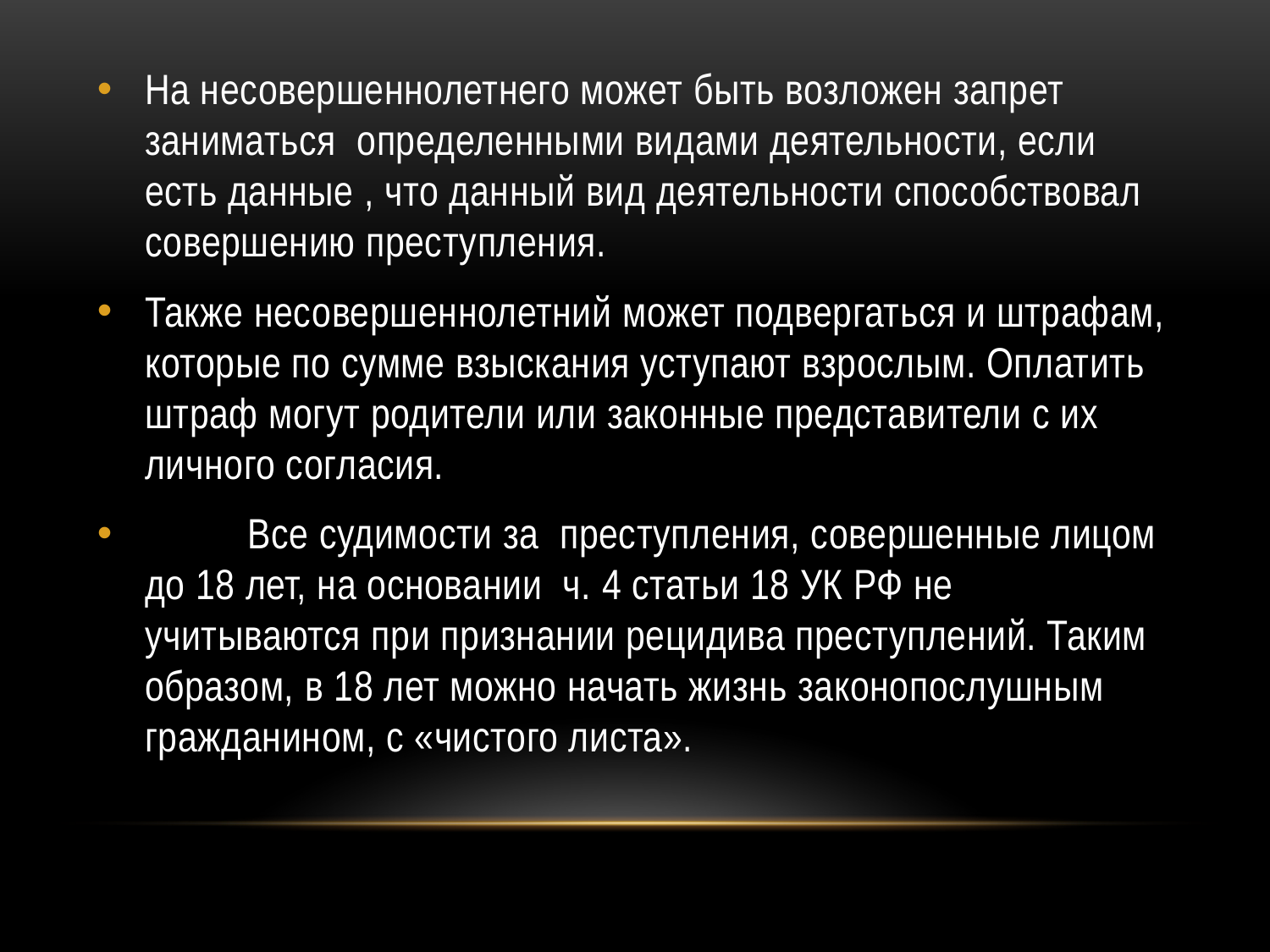

На несовершеннолетнего может быть возложен запрет заниматься  определенными видами деятельности, если есть данные , что данный вид деятельности способствовал совершению преступления.
Также несовершеннолетний может подвергаться и штрафам, которые по сумме взыскания уступают взрослым. Оплатить штраф могут родители или законные представители с их личного согласия.
          Все судимости за  преступления, совершенные лицом до 18 лет, на основании  ч. 4 статьи 18 УК РФ не учитываются при признании рецидива преступлений. Таким образом, в 18 лет можно начать жизнь законопослушным гражданином, с «чистого листа».